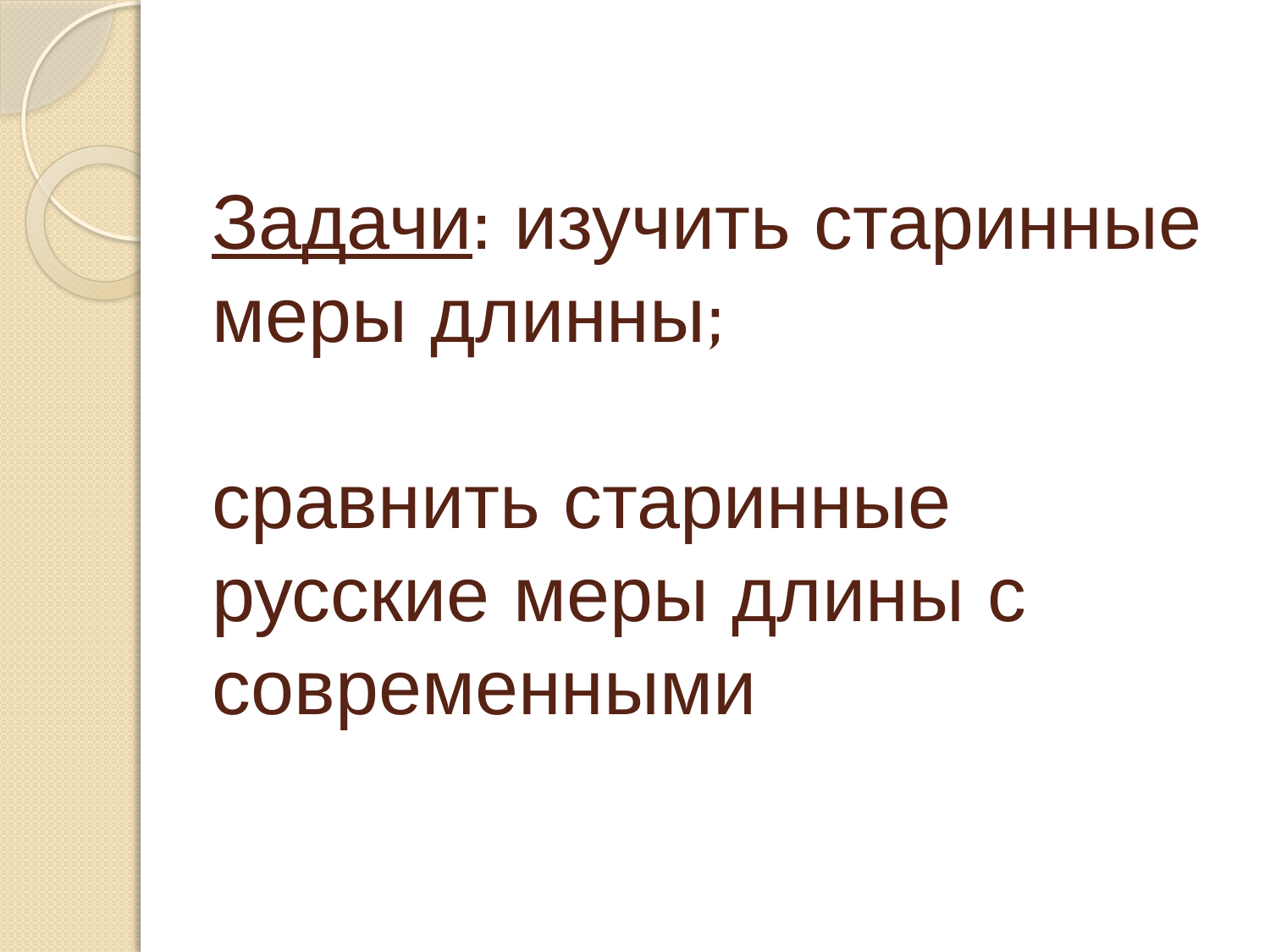

# Задачи: изучить старинные меры длинны;                                                    сравнить старинные русские меры длины с современными